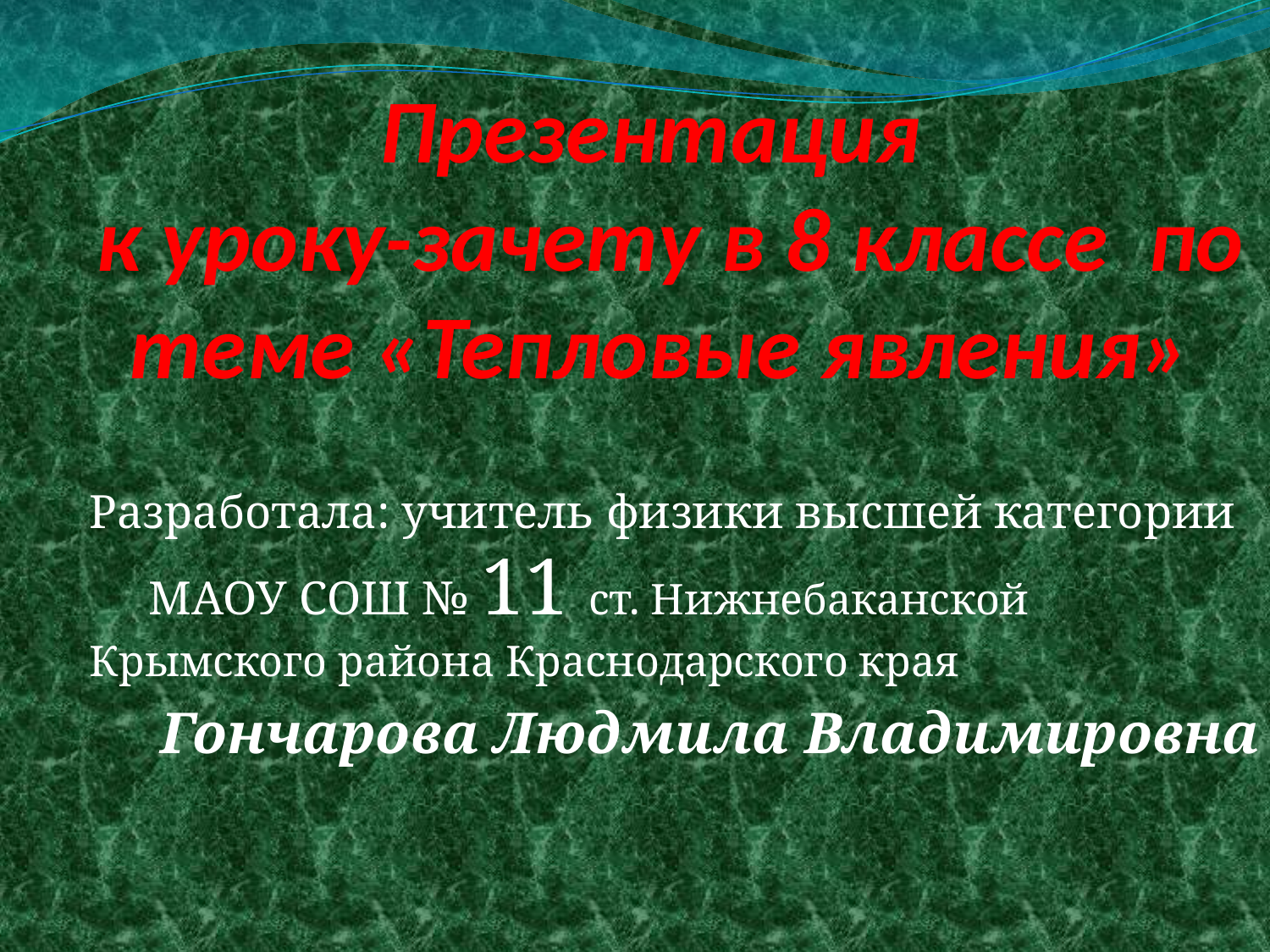

# Презентация к уроку-зачету в 8 классе  по теме «Тепловые явления»
Разработала: учитель физики высшей категории        МАОУ СОШ № 11 ст. Нижнебаканской Крымского района Краснодарского края
Гончарова Людмила Владимировна